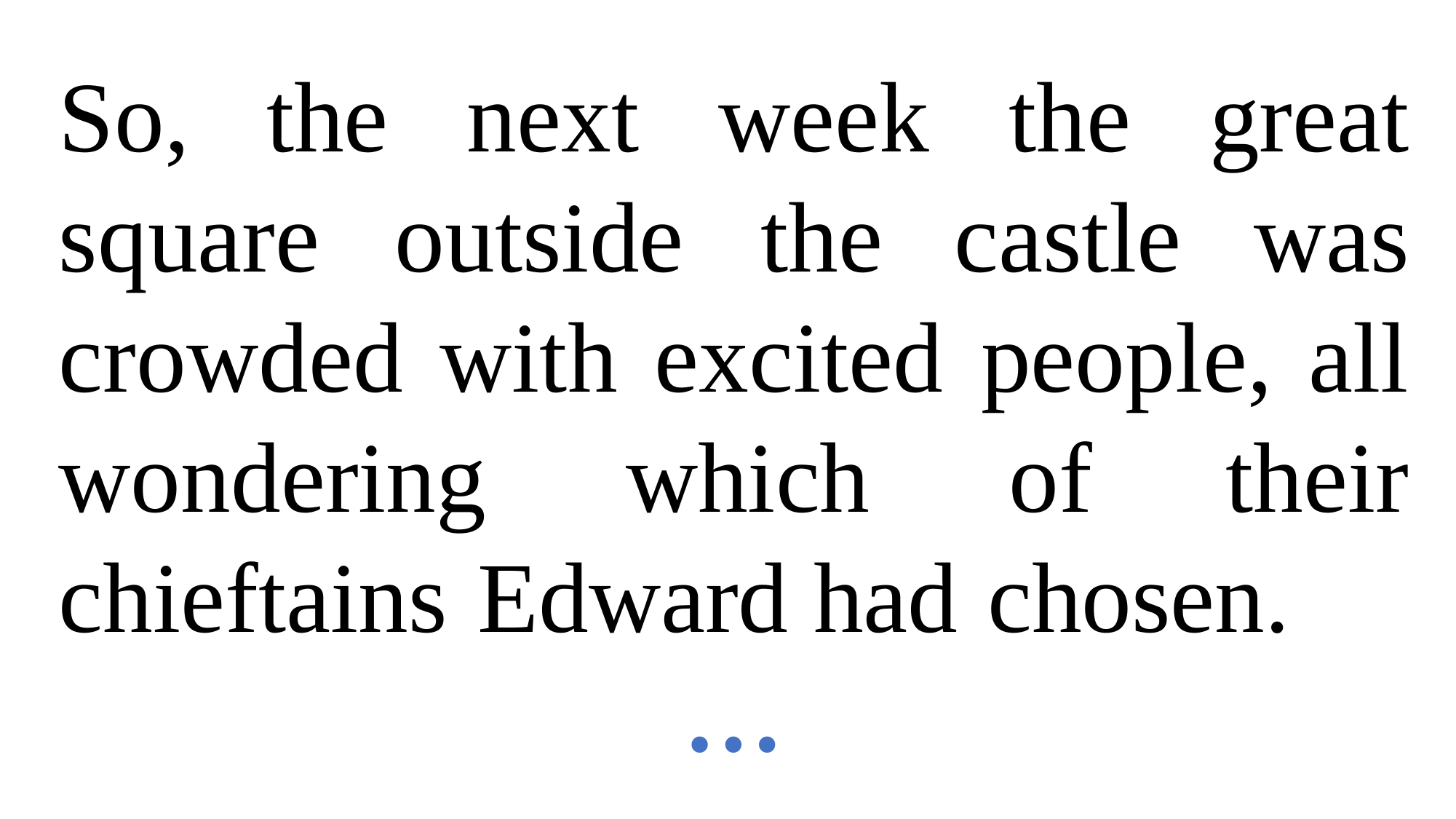

So, the next week the great square outside the castle was crowded with excited people, all wondering which of their chieftains Edward had chosen.
…